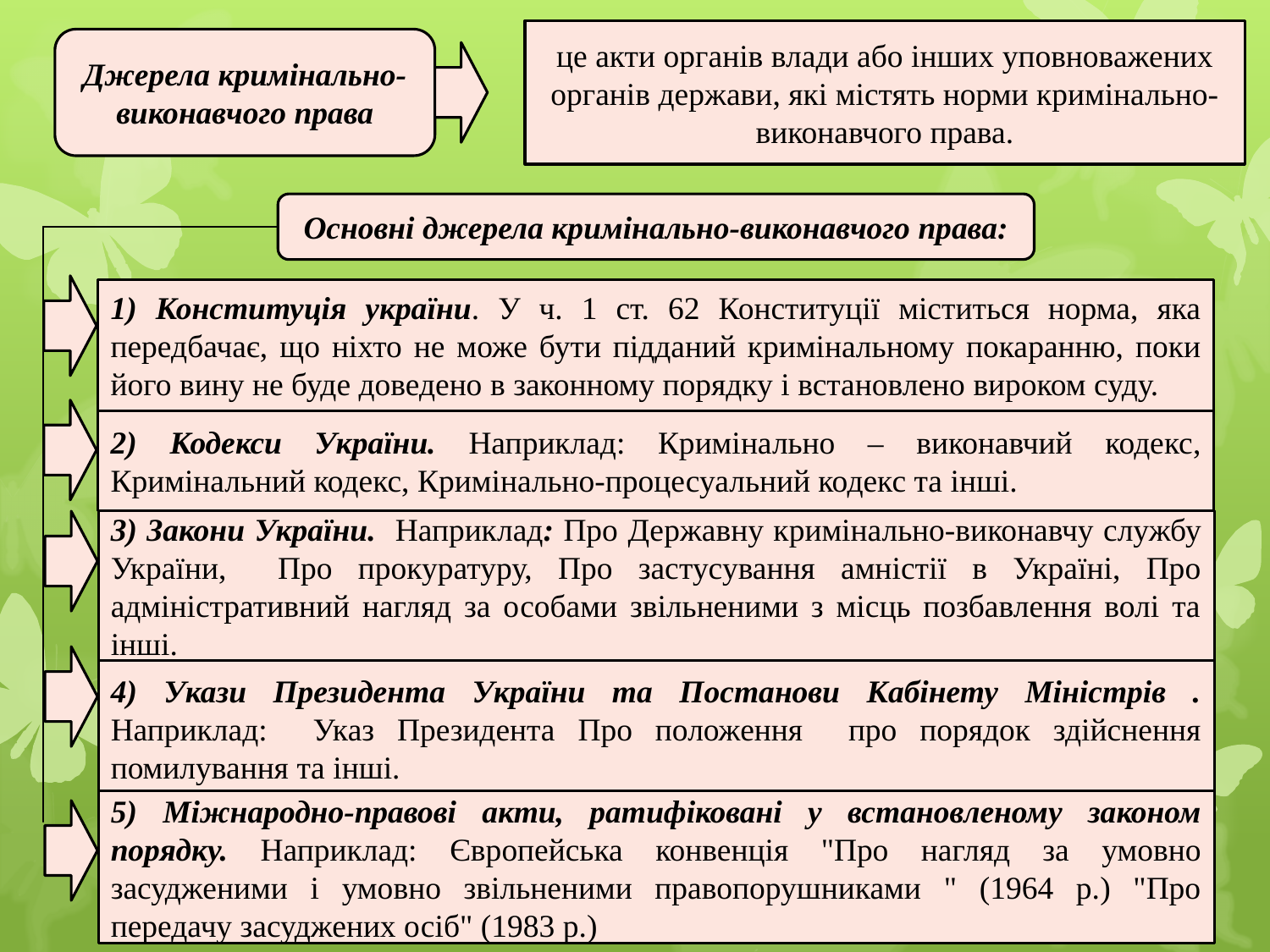

це акти органів влади або інших уповноважених органів держави, які містять норми кримінально-виконавчого права.
Джерела кримінально- виконавчого права

Основні джерела кримінально-виконавчого права:

1) Конституція україни. У ч. 1 ст. 62 Конституції міститься норма, яка передбачає, що ніхто не може бути підданий кримінальному покаранню, поки його вину не буде доведено в законному порядку і встановлено вироком суду.

2) Кодекси України. Наприклад: Кримінально – виконавчий кодекс, Кримінальний кодекс, Кримінально-процесуальний кодекс та інші.
3) Закони України.  Наприклад: Про Державну кримінально-виконавчу службу України,  Про прокуратуру, Про застусування амністії в Україні, Про адміністративний нагляд за особами звільненими з місць позбавлення волі та інші.

4) Укази Президента України та Постанови Кабінету Міністрів . Наприклад:  Указ Президента Про положення  про порядок здійснення помилування та інші.
5) Міжнародно-правові акти, ратифіковані у встановленому законом порядку. Наприклад: Європейська конвенція "Про нагляд за умовно засудженими і умовно звільненими правопорушниками " (1964 р.) "Про передачу засуджених осіб" (1983 р.)